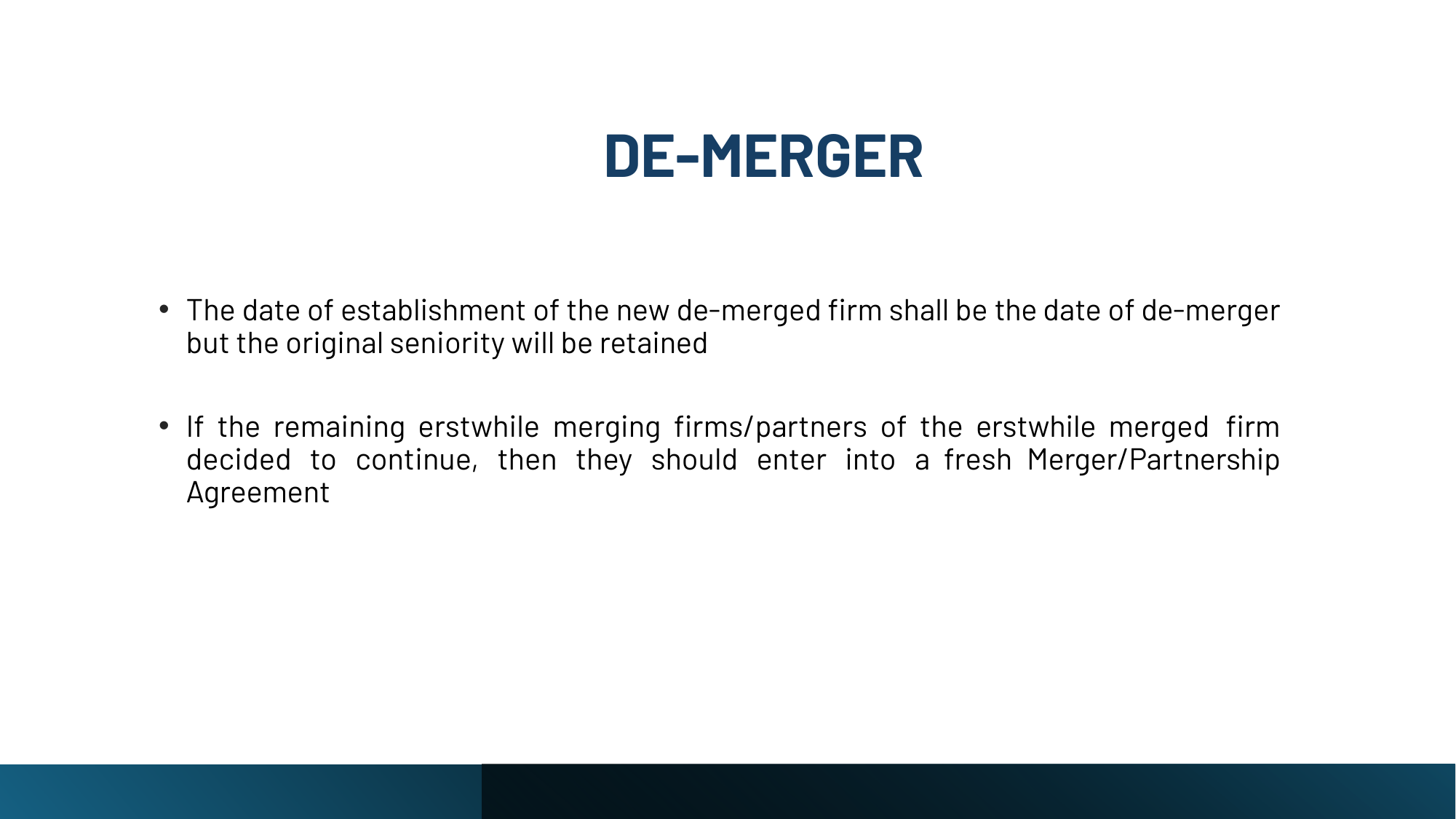

# DE-MERGER
The date of establishment of the new de-merged firm shall be the date of de-merger but the original seniority will be retained

If the remaining erstwhile merging firms/partners of the erstwhile merged firm decided to continue, then they should enter into a fresh Merger/Partnership Agreement